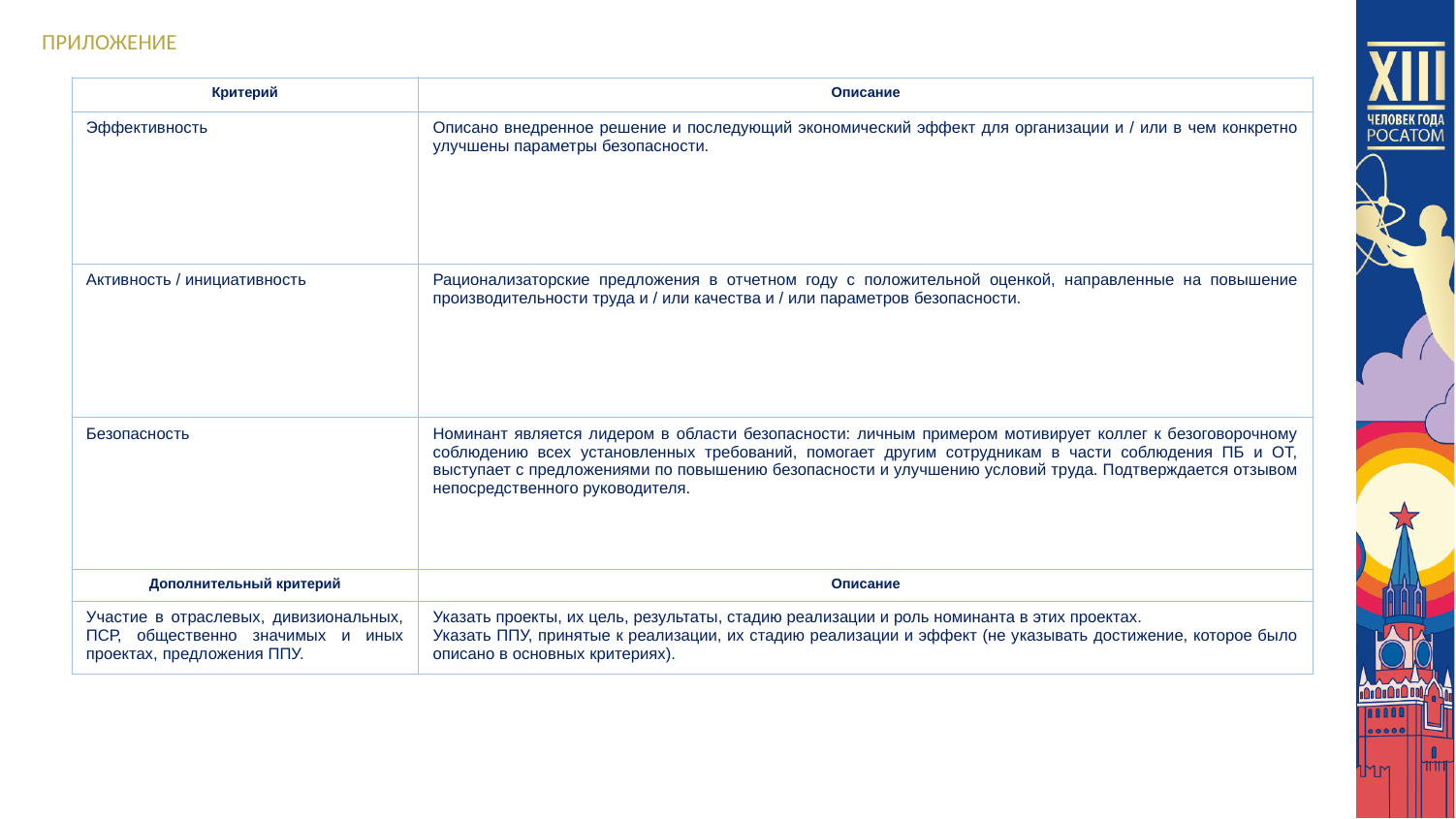

ПРИЛОЖЕНИЕ
| Критерий | Описание |
| --- | --- |
| Эффективность | Описано внедренное решение и последующий экономический эффект для организации и / или в чем конкретно улучшены параметры безопасности. |
| Активность / инициативность | Рационализаторские предложения в отчетном году с положительной оценкой, направленные на повышение производительности труда и / или качества и / или параметров безопасности. |
| Безопасность | Номинант является лидером в области безопасности: личным примером мотивирует коллег к безоговорочному соблюдению всех установленных требований, помогает другим сотрудникам в части соблюдения ПБ и ОТ, выступает с предложениями по повышению безопасности и улучшению условий труда. Подтверждается отзывом непосредственного руководителя. |
| Дополнительный критерий | Описание |
| Участие в отраслевых, дивизиональных, ПСР, общественно значимых и иных проектах, предложения ППУ. | Указать проекты, их цель, результаты, стадию реализации и роль номинанта в этих проектах. Указать ППУ, принятые к реализации, их стадию реализации и эффект (не указывать достижение, которое было описано в основных критериях). |